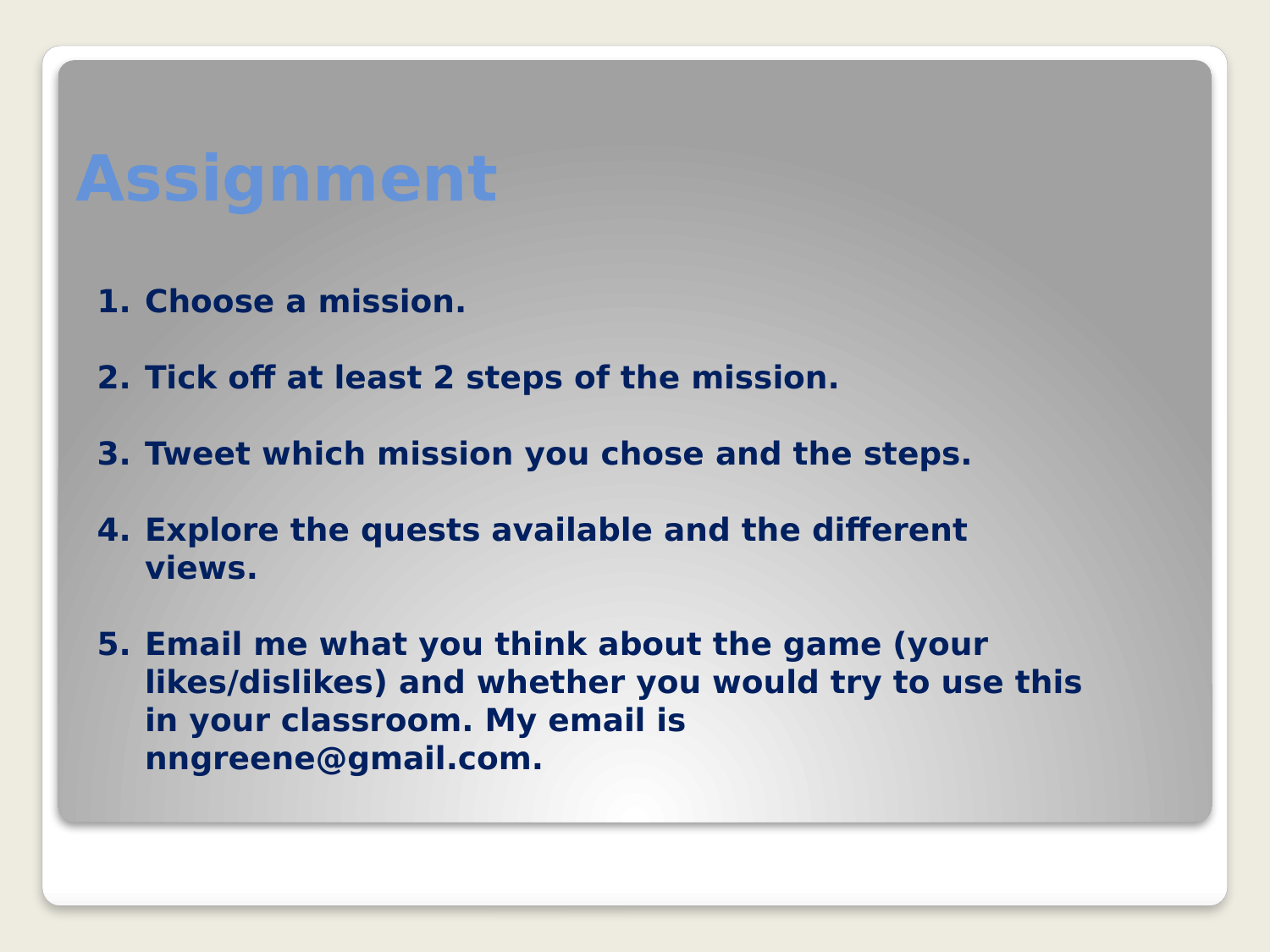

# Assignment
Choose a mission.

Tick off at least 2 steps of the mission.

Tweet which mission you chose and the steps.

Explore the quests available and the different views.

Email me what you think about the game (your likes/dislikes) and whether you would try to use this in your classroom. My email is nngreene@gmail.com.